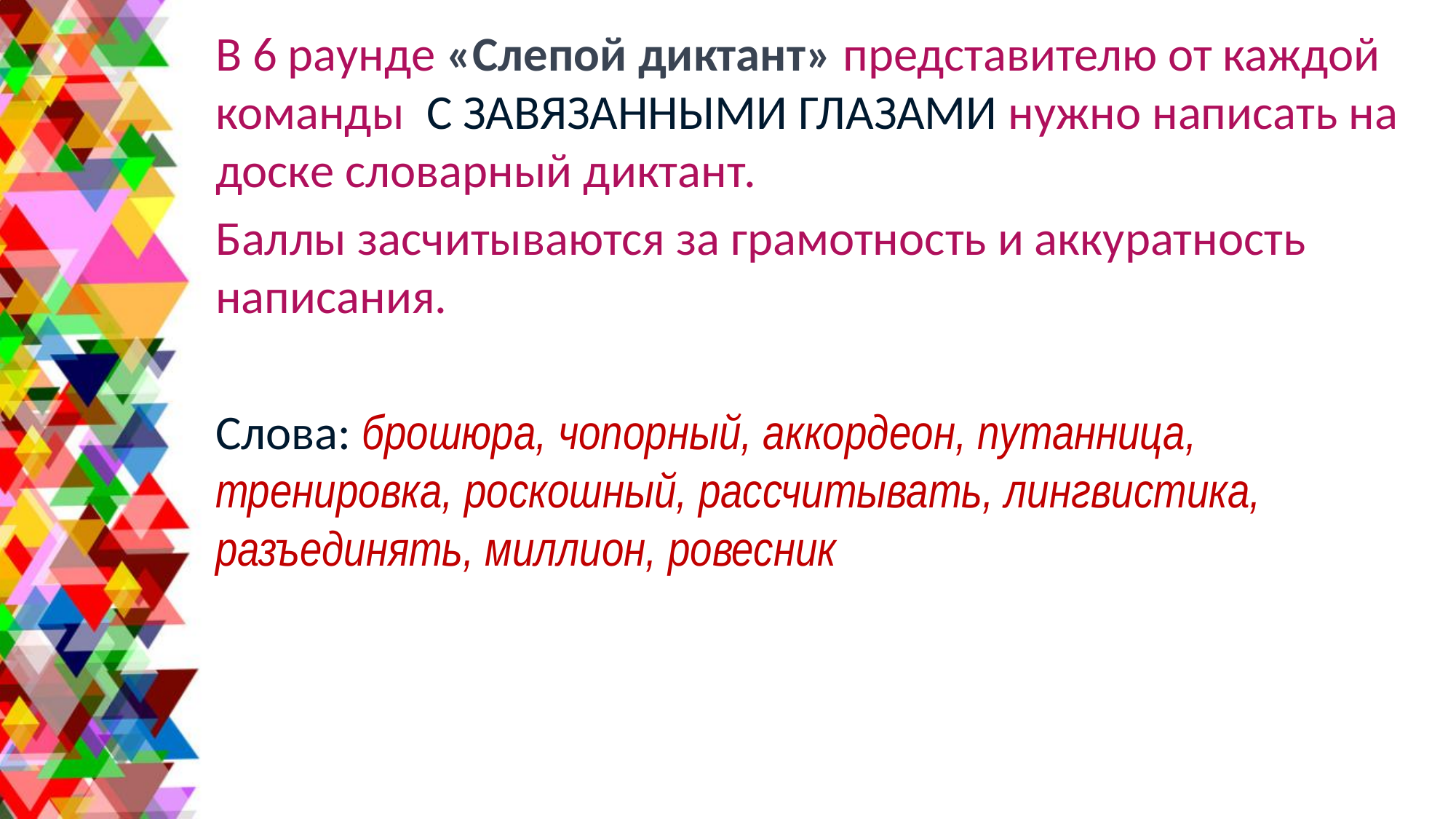

В 6 раунде «Слепой диктант» представителю от каждой команды  С ЗАВЯЗАННЫМИ ГЛАЗАМИ нужно написать на доске словарный диктант.
Баллы засчитываются за грамотность и аккуратность написания.

Слова: брошюра, чопорный, аккордеон, путанница, тренировка, роскошный, рассчитывать, лингвистика, разъединять, миллион, ровесник